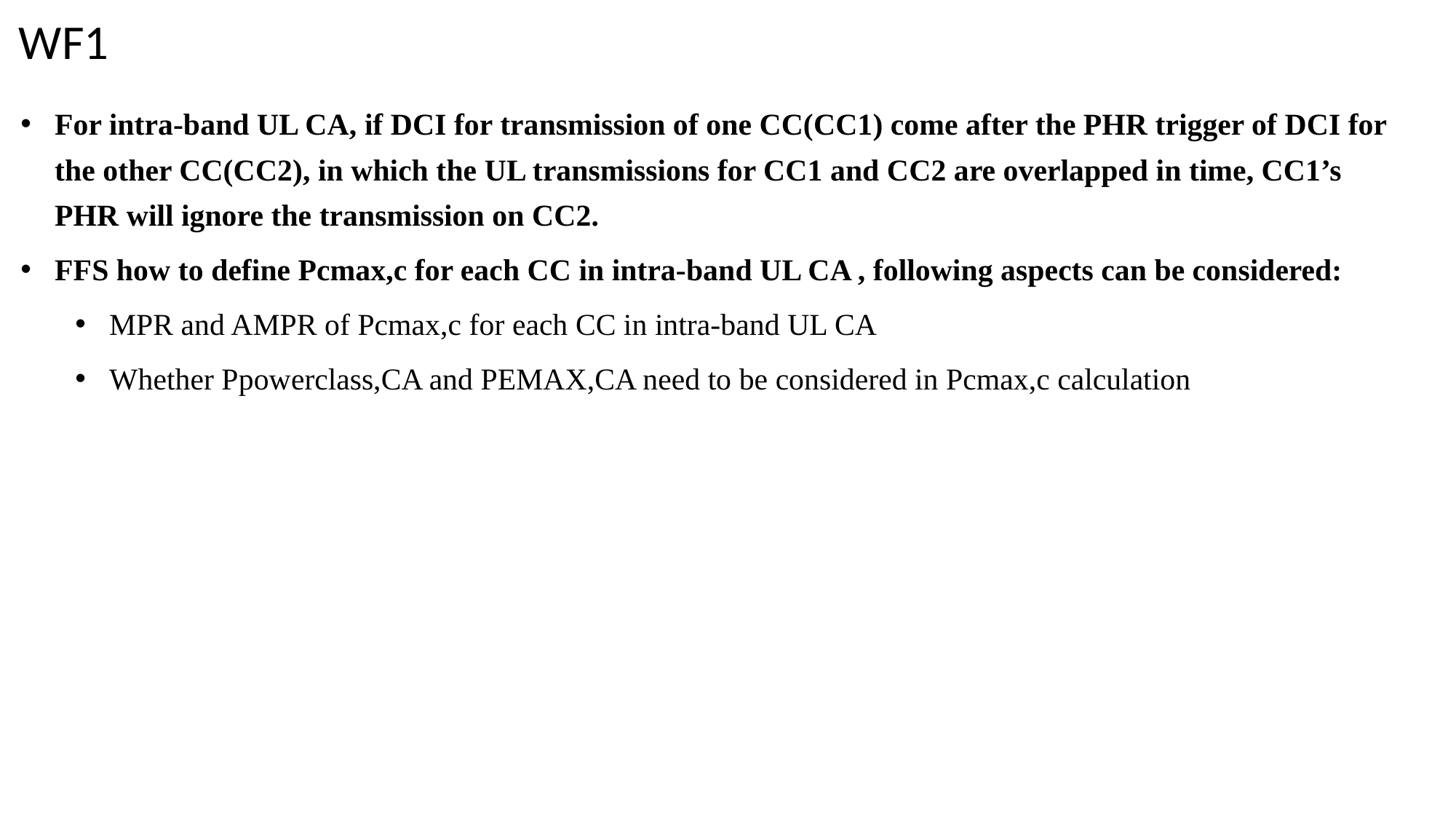

# WF1
For intra-band UL CA, if DCI for transmission of one CC(CC1) come after the PHR trigger of DCI for the other CC(CC2), in which the UL transmissions for CC1 and CC2 are overlapped in time, CC1’s PHR will ignore the transmission on CC2.
FFS how to define Pcmax,c for each CC in intra-band UL CA , following aspects can be considered:
MPR and AMPR of Pcmax,c for each CC in intra-band UL CA
Whether Ppowerclass,CA and PEMAX,CA need to be considered in Pcmax,c calculation